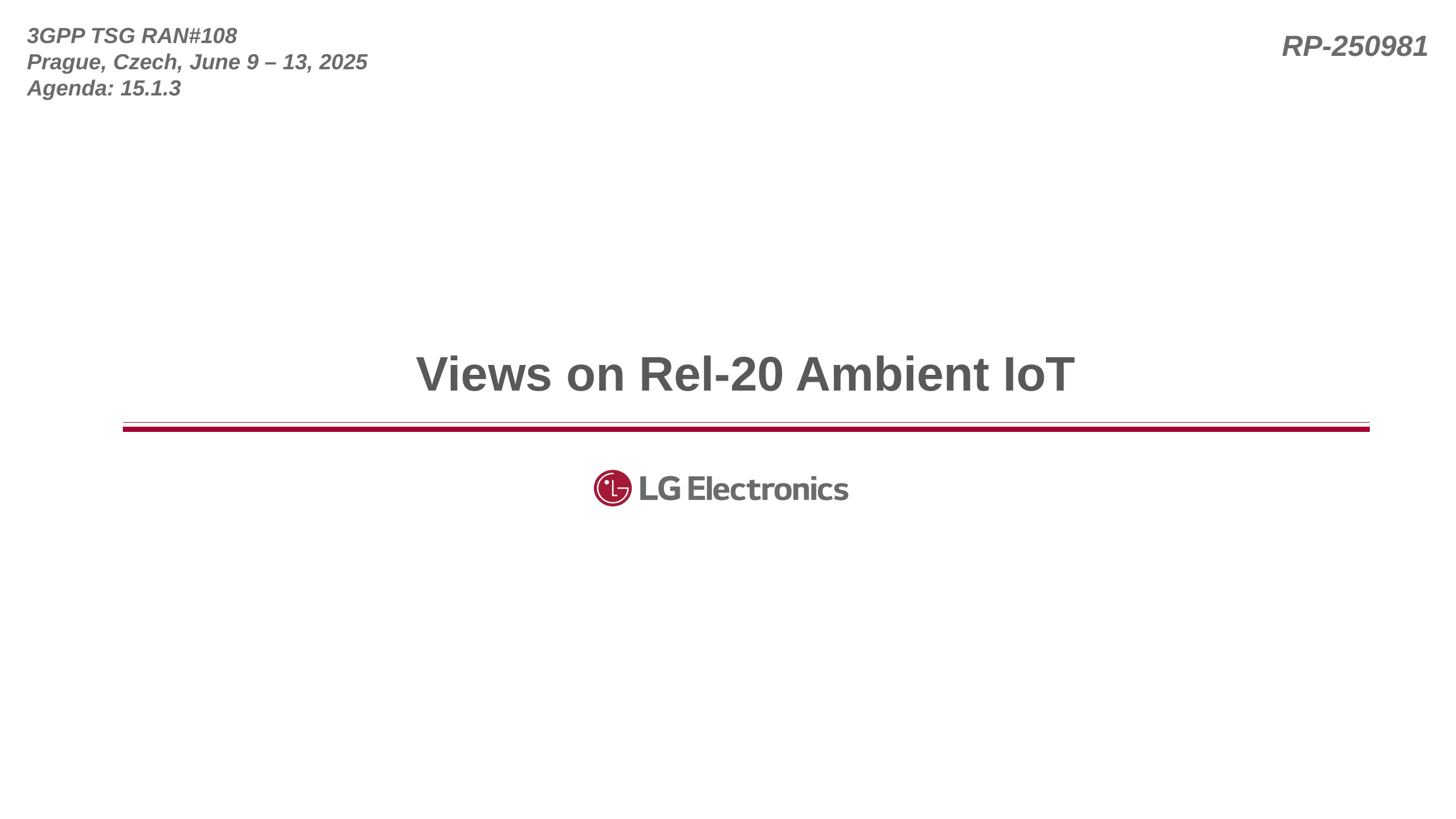

3GPP TSG RAN#108
Prague, Czech, June 9 – 13, 2025
Agenda: 15.1.3
RP-250981
# Views on Rel-20 Ambient IoT